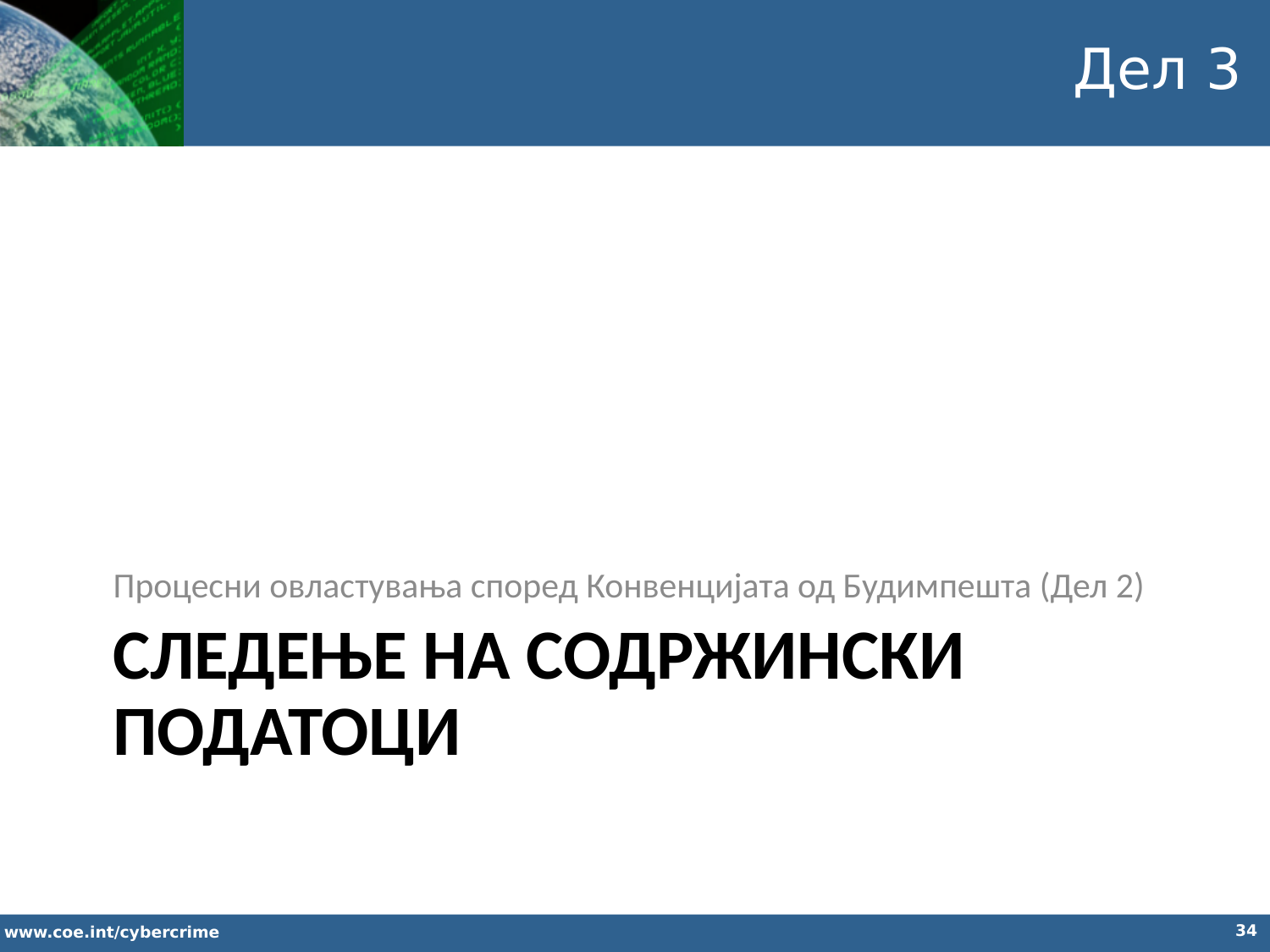

Дел 3
Процесни овластувања според Конвенцијата од Будимпешта (Дел 2)
# СЛЕДЕЊЕ НА СОДРЖИНСКИ ПОДАТОЦИ